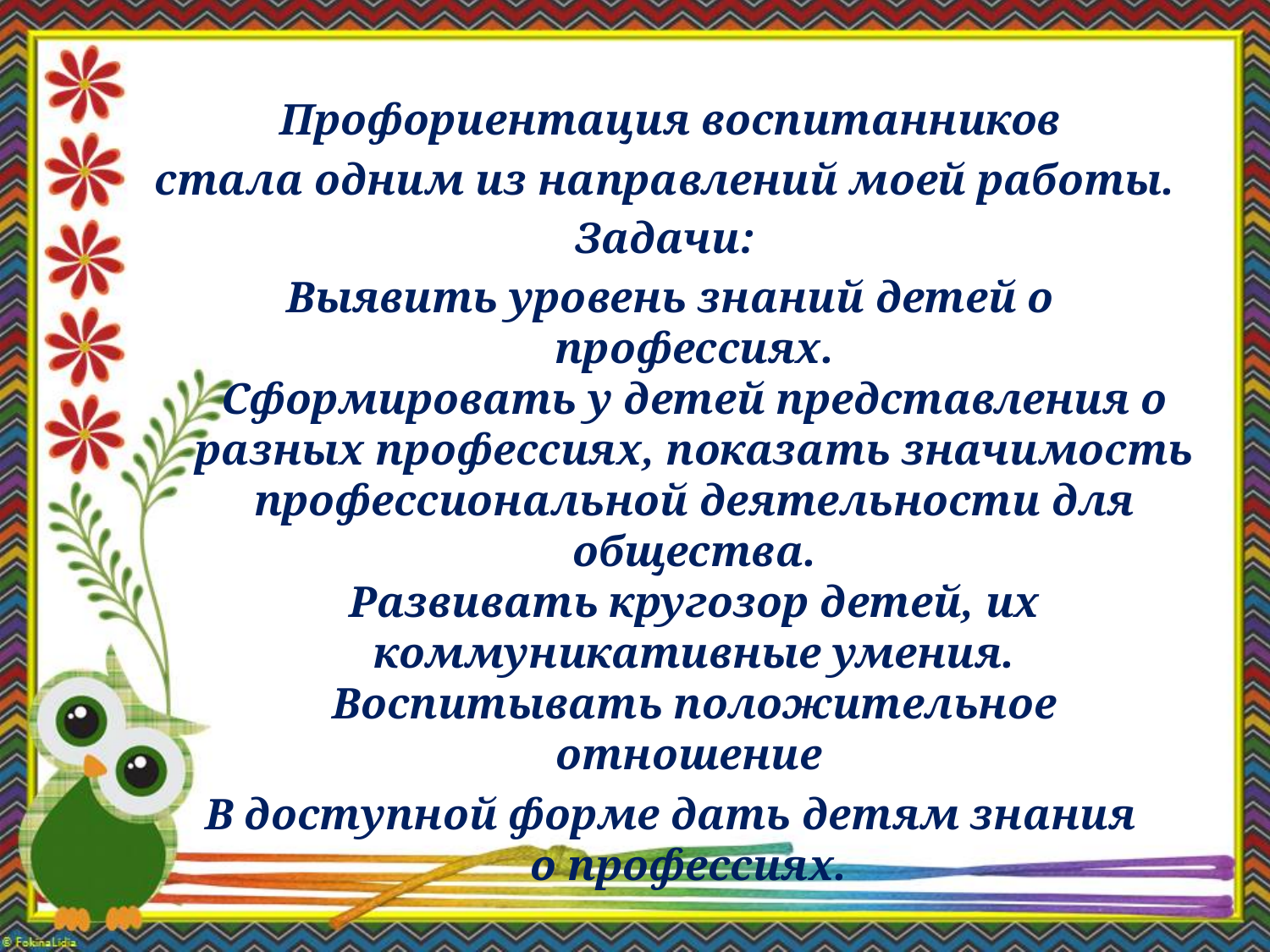

# Профориентация воспитанников
стала одним из направлений моей работы.
Задачи:
Выявить уровень знаний детей о профессиях.
Сформировать у детей представления о разных профессиях, показать значимость профессиональной деятельности для общества.
Развивать кругозор детей, их коммуникативные умения.
Воспитывать положительное отношение
В доступной форме дать детям знания о профессиях.